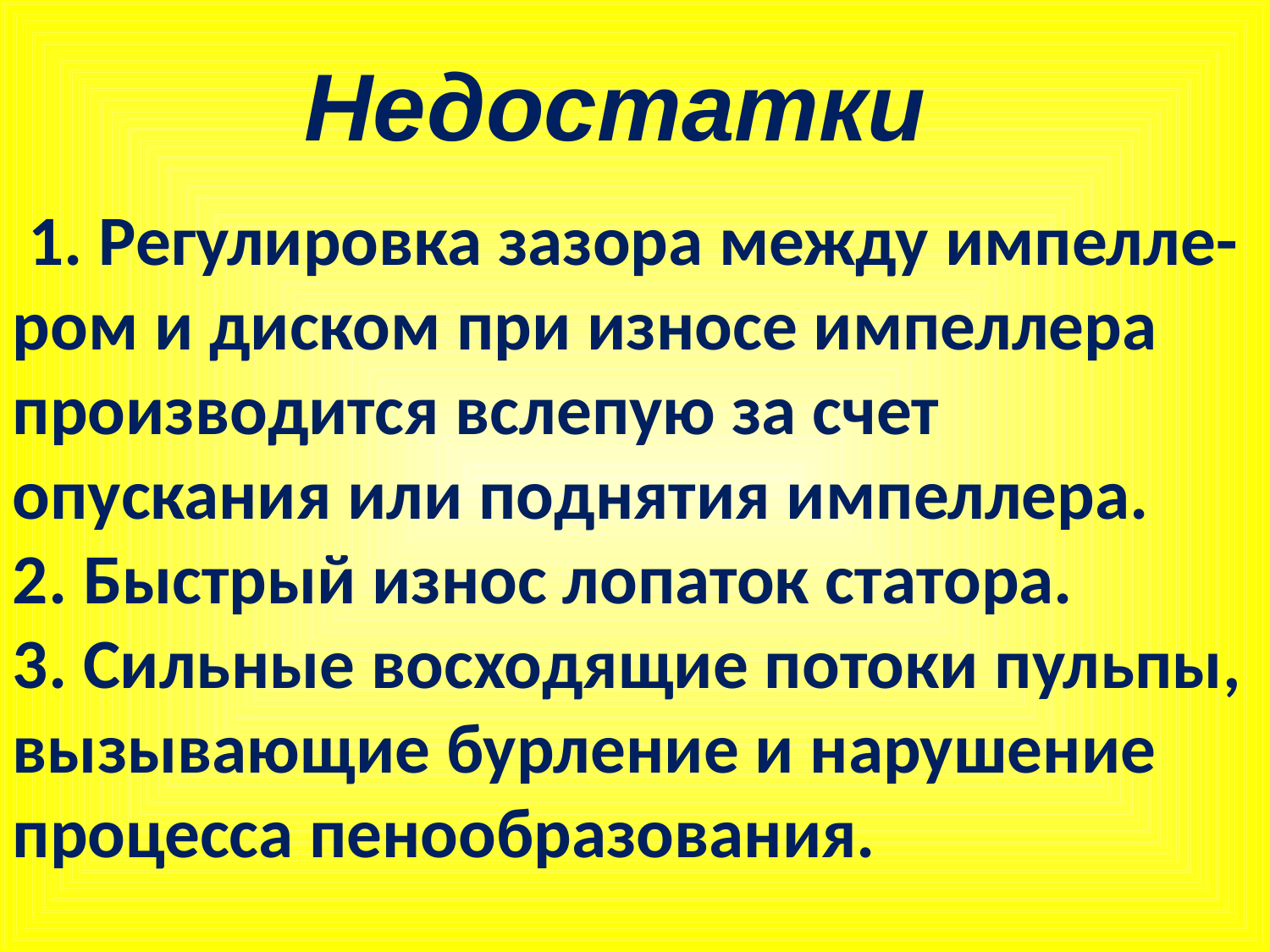

Недостатки
 1. Регулировка зазора между импелле-ром и диском при износе импеллера производится вслепую за счет опускания или поднятия импеллера.
2. Быстрый износ лопаток статора.
3. Сильные восходящие потоки пульпы, вызывающие бурление и нарушение процесса пенообразования.